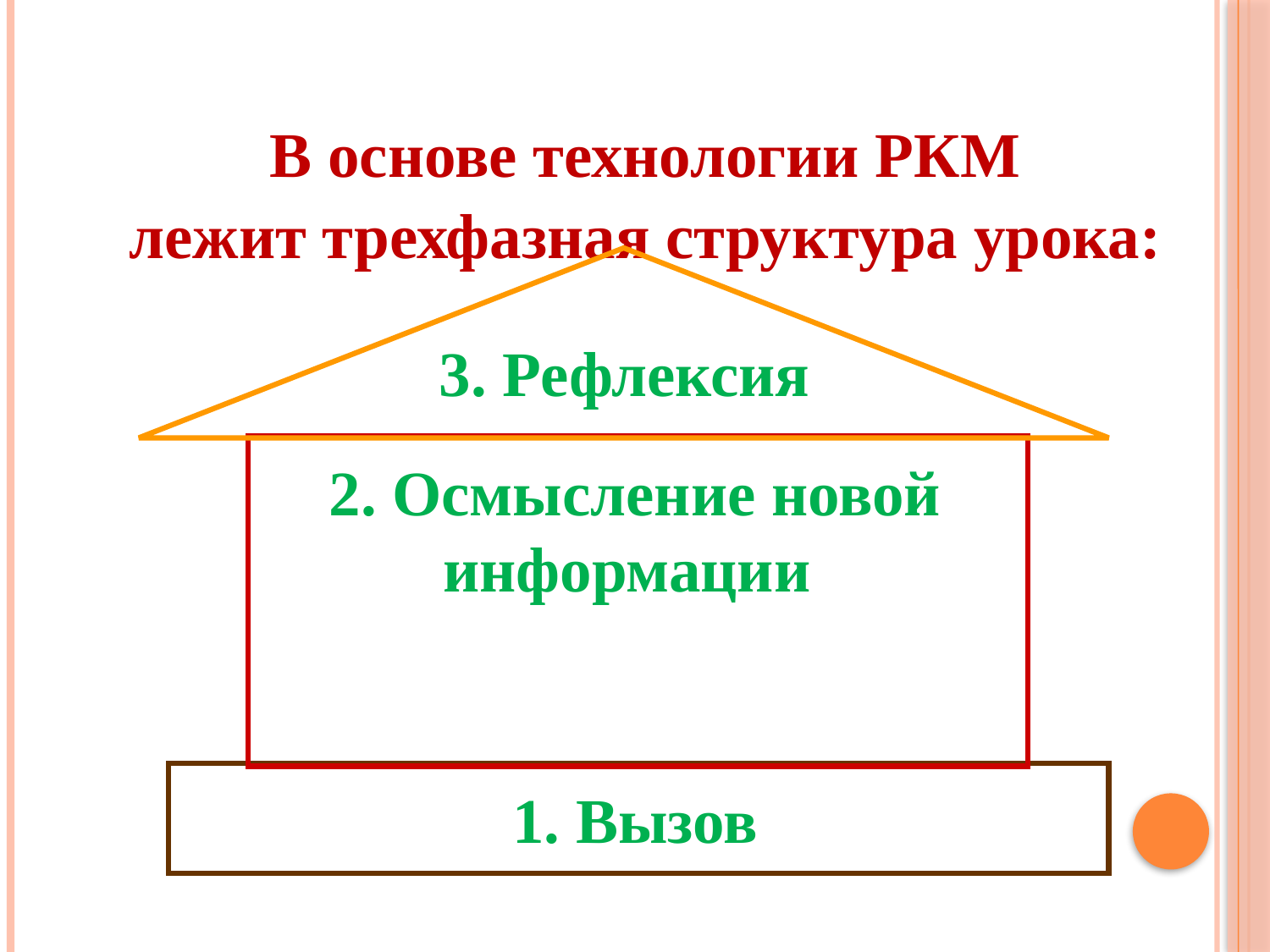

В основе технологии РКМ
лежит трехфазная структура урока:

3. Рефлексия

2. Осмысление новой информации

1. Вызов